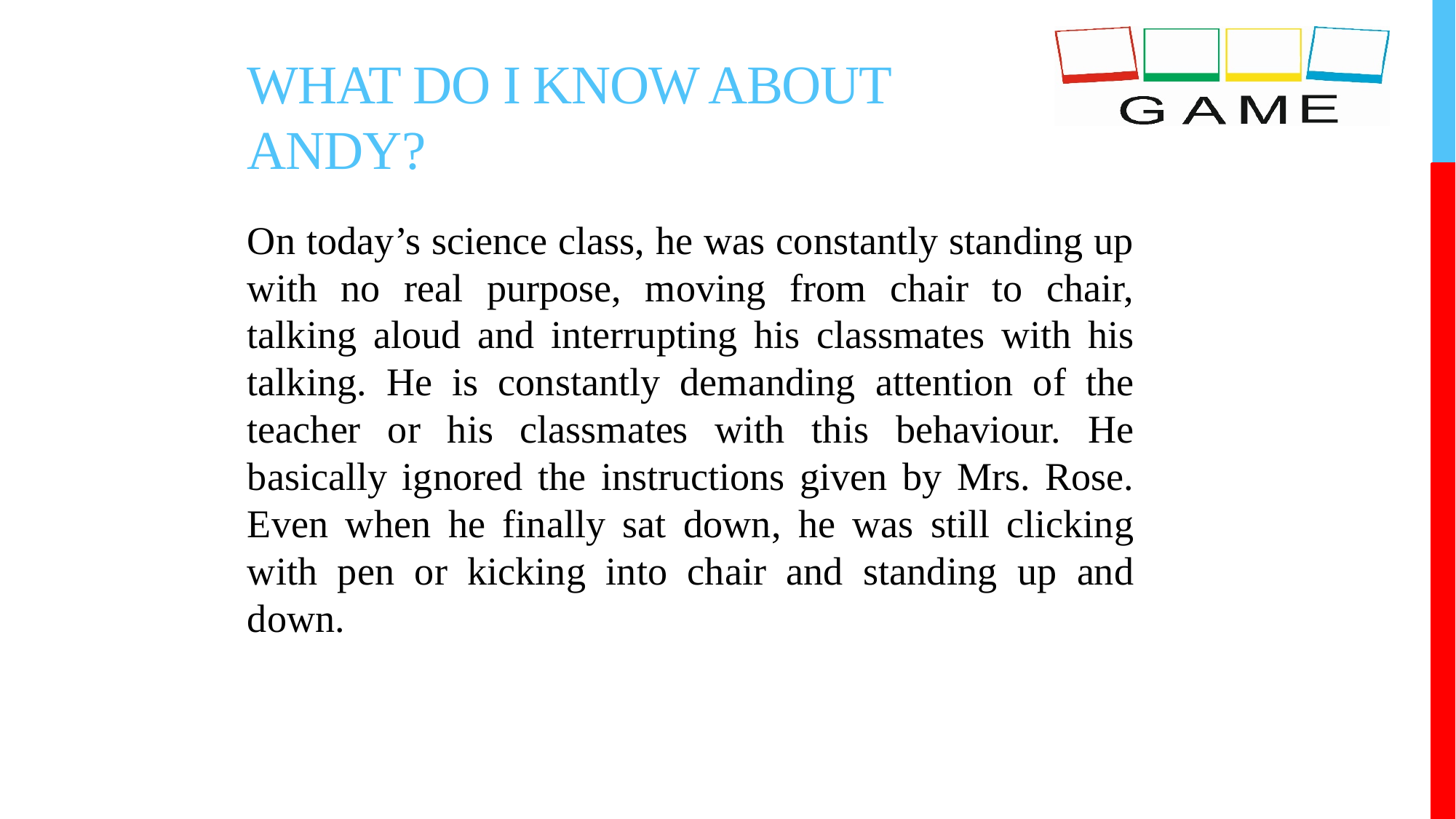

# WHAT DO I KNOW ABOUT ANDY?
On today’s science class, he was constantly standing up with no real purpose, moving from chair to chair, talking aloud and interrupting his classmates with his talking. He is constantly demanding attention of the teacher or his classmates with this behaviour. He basically ignored the instructions given by Mrs. Rose. Even when he finally sat down, he was still clicking with pen or kicking into chair and standing up and down.